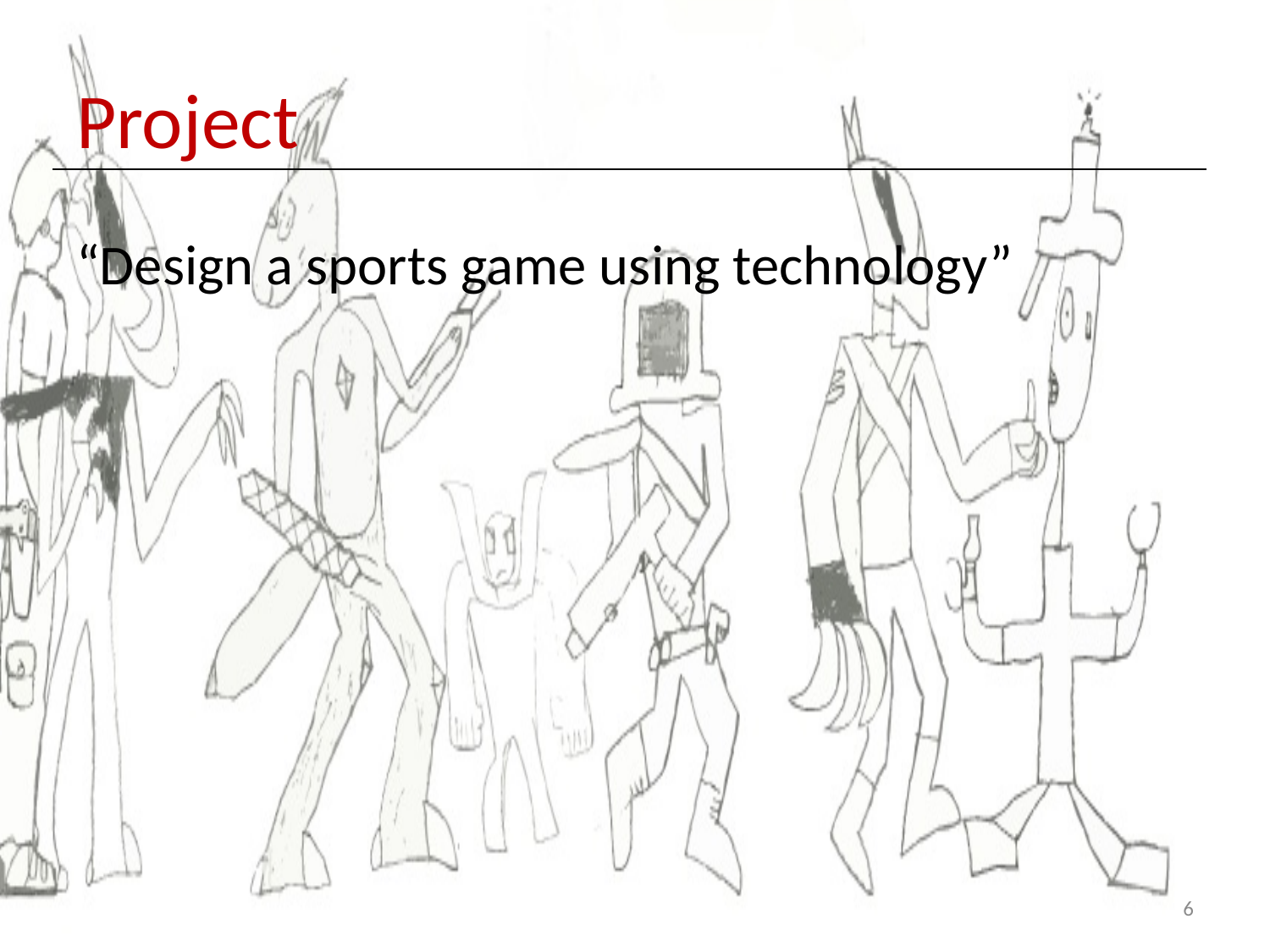

# Project
“Design a sports game using technology”

6